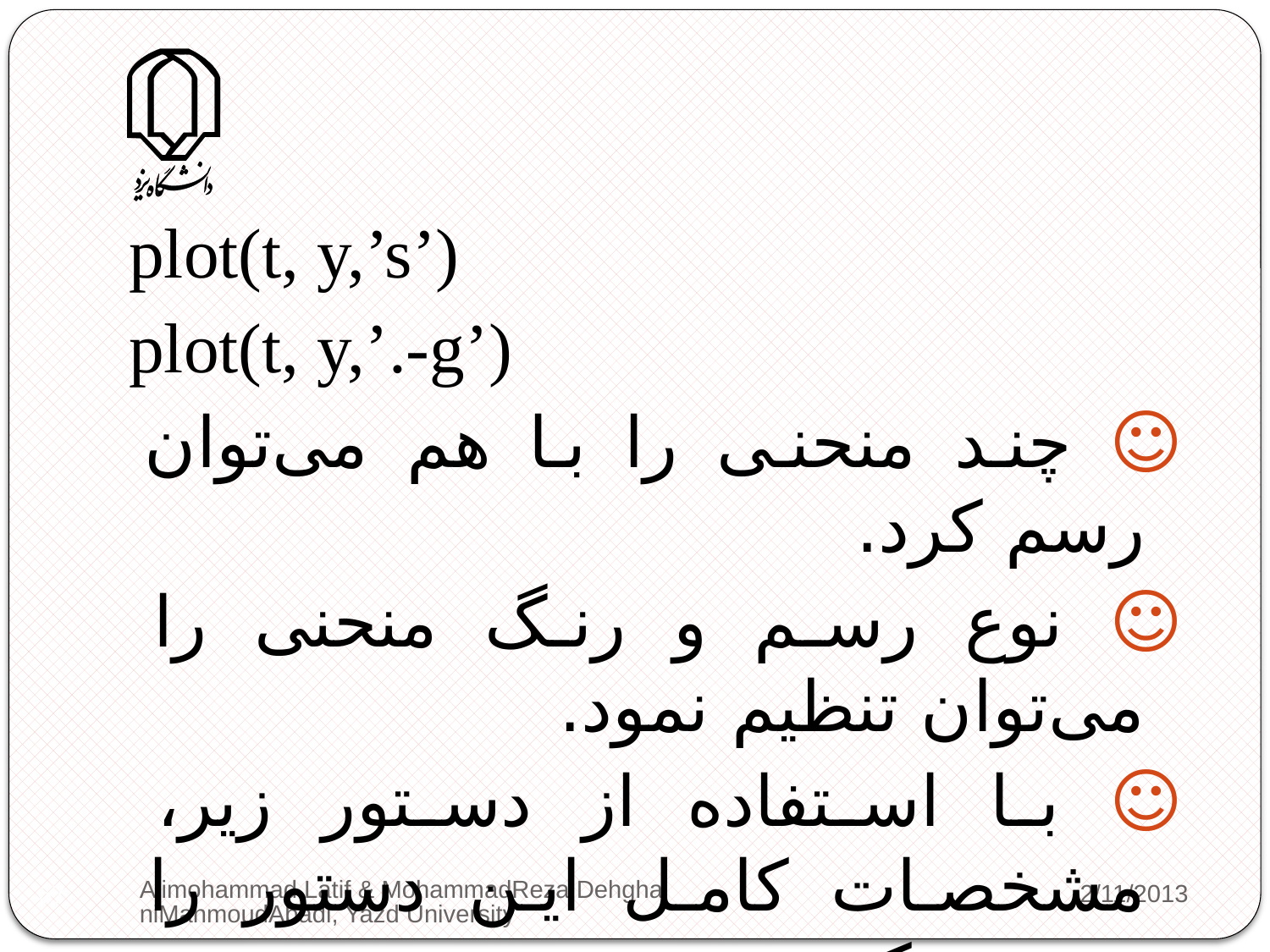

plot(t, y,’s’)
plot(t, y,’.-g’)
☺ چند منحنی را با هم می‌توان رسم کرد.
☺ نوع رسم و رنگ منحنی را می‌توان تنظیم نمود.
☺ با استفاده از دستور زیر، مشخصات کامل این دستور را بررسی کرد.
help plot
Alimohammad Latif & MohammadReza DehghaniMahmoudAbadi, Yazd University
2/11/2013
67